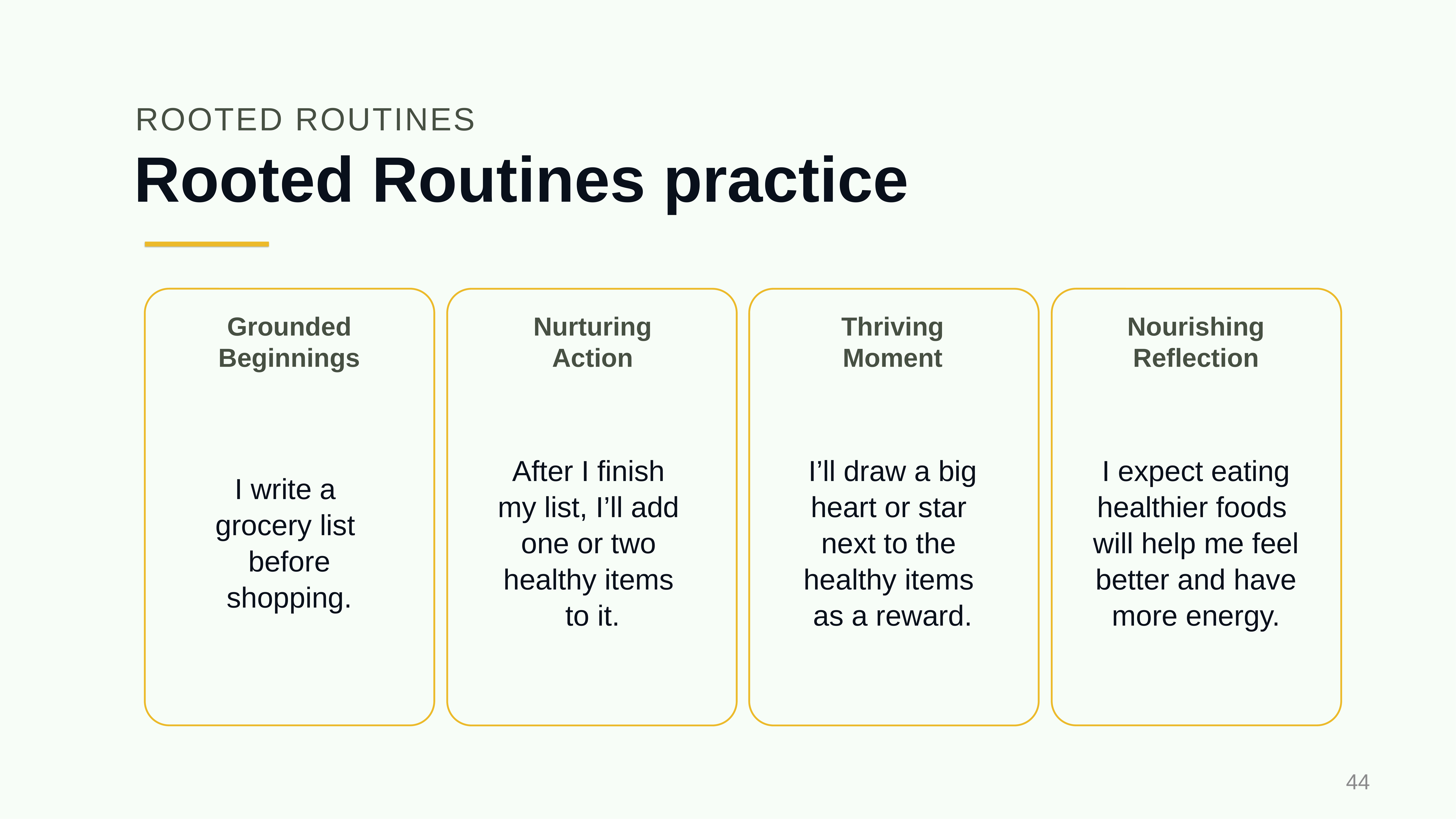

ROOTED ROUTINES
# Rooted Routines practice

Nourishing Reflection
I expect eating healthier foods
will help me feel better and have more energy.

Grounded Beginnings
I write a
grocery list
before
shopping.

Nurturing
Action
After I finish
my list, I’ll add
one or two
healthy items
to it.

Thriving
Moment
I’ll draw a big heart or star
next to the
healthy items
as a reward.
44